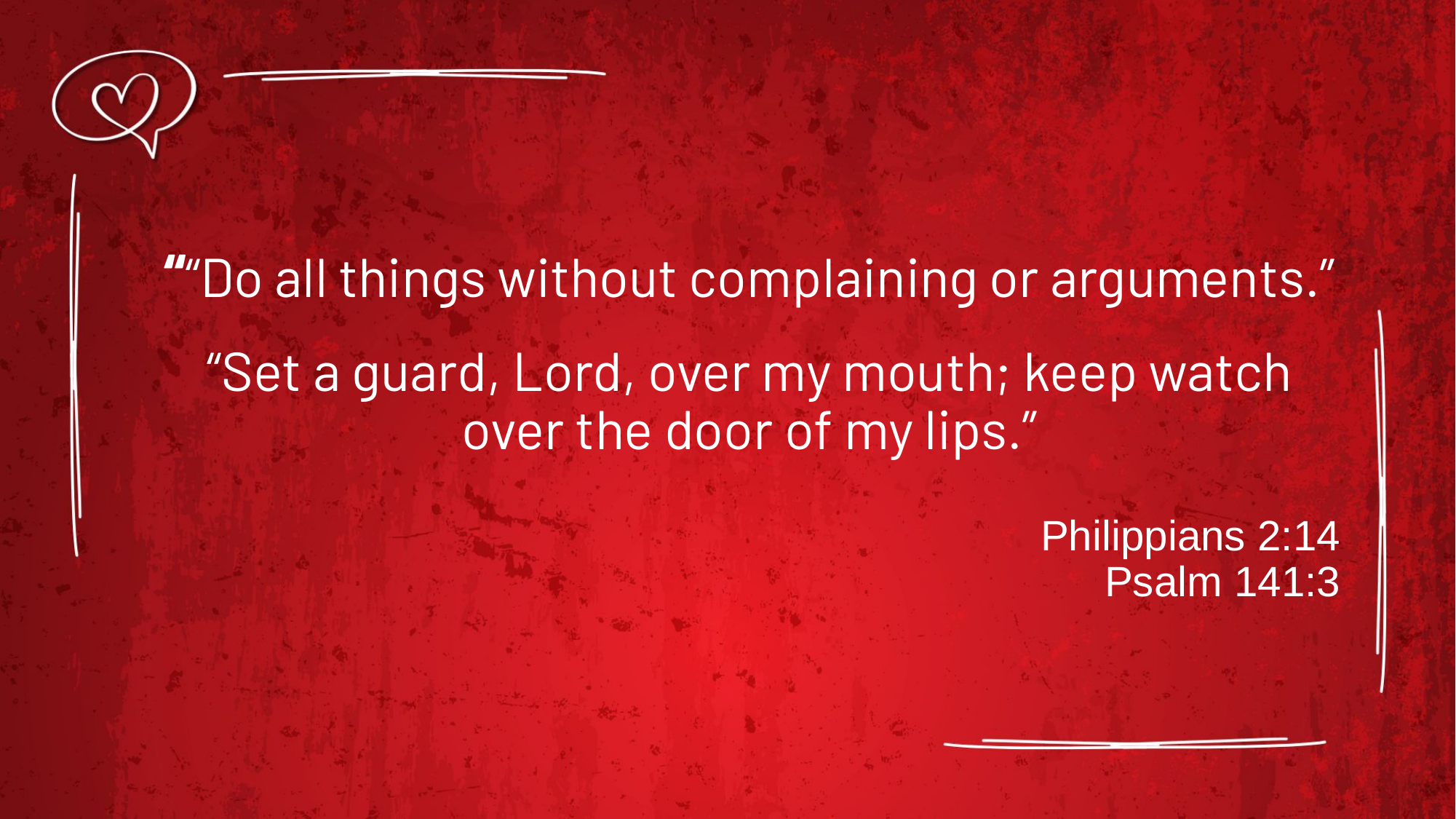

““Do all things without complaining or arguments.”
 “Set a guard, Lord, over my mouth; keep watch
over the door of my lips.”

Philippians 2:14
Psalm 141:3